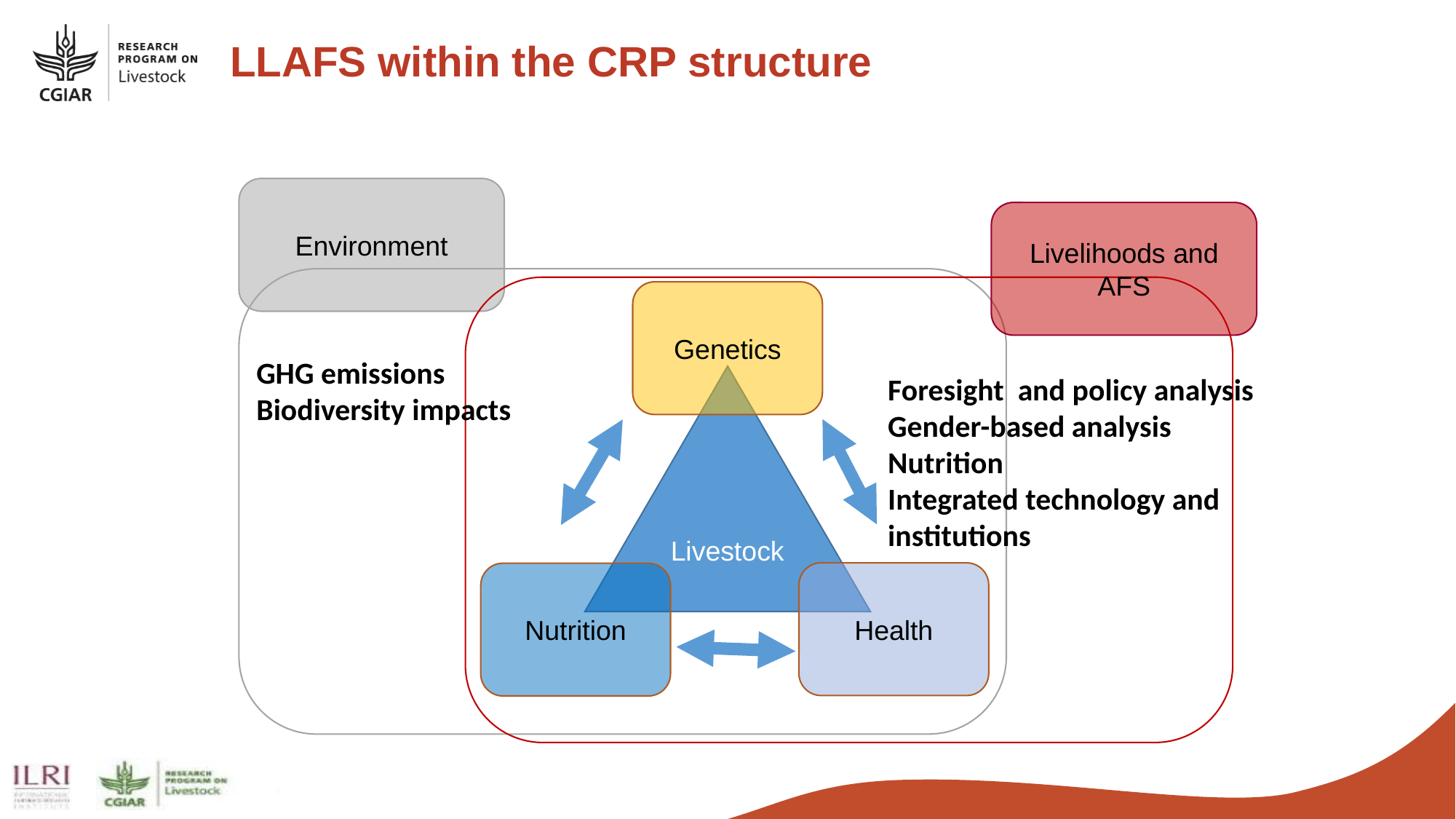

# Livestock CRP structure
LLAFS within the CRP structure
Environment
Livelihoods and AFS

Genetics
GHG emissions
Biodiversity impacts
Foresight  and policy analysis
Gender-based analysis
Nutrition
Integrated technology and  institutions
Livestock
Health
Nutrition